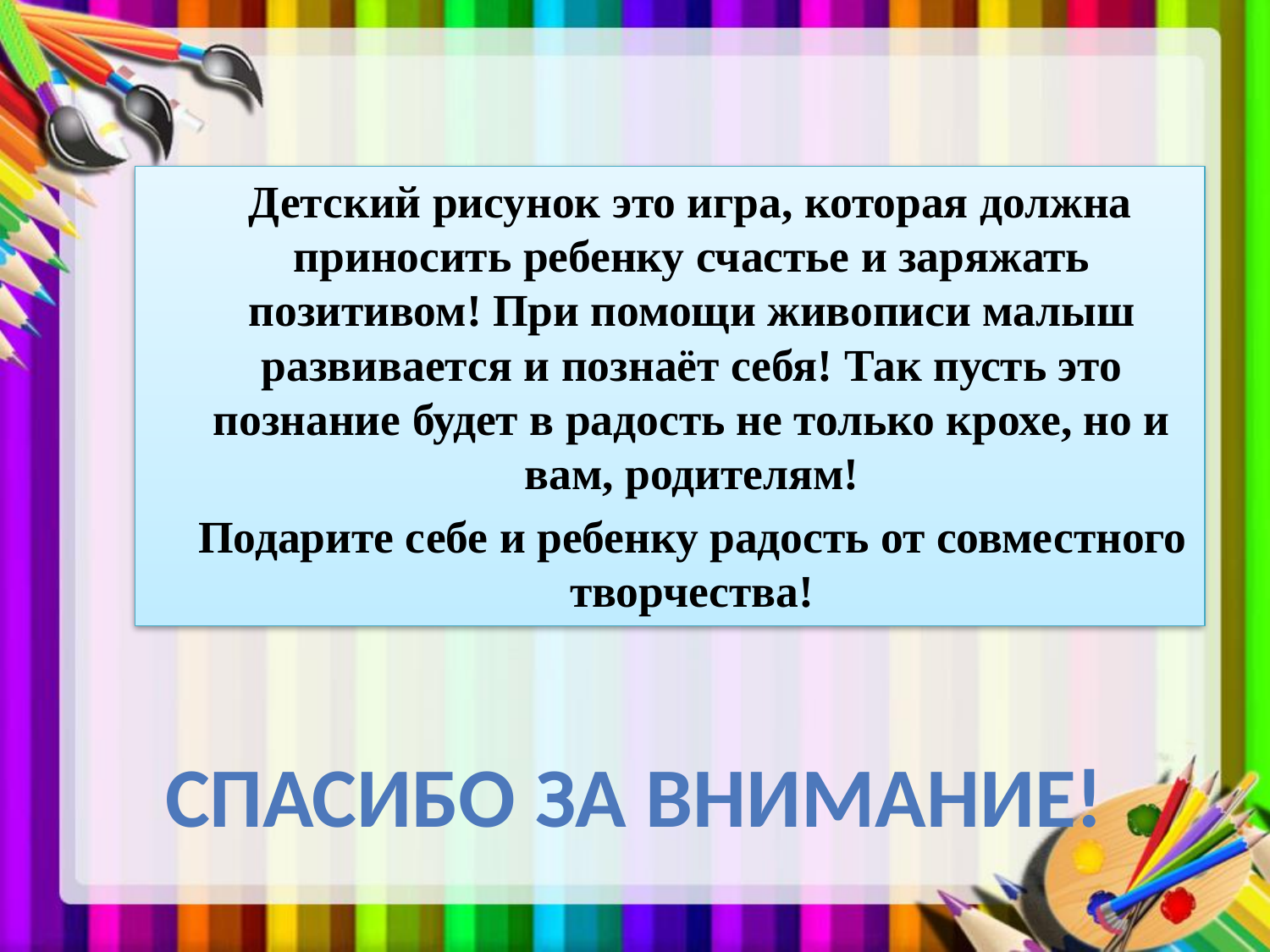

Детский рисунок это игра, которая должна приносить ребенку счастье и заряжать позитивом! При помощи живописи малыш развивается и познаёт себя! Так пусть это познание будет в радость не только крохе, но и вам, родителям!
    Подарите себе и ребенку радость от совместного творчества!

Спасибо за внимание!